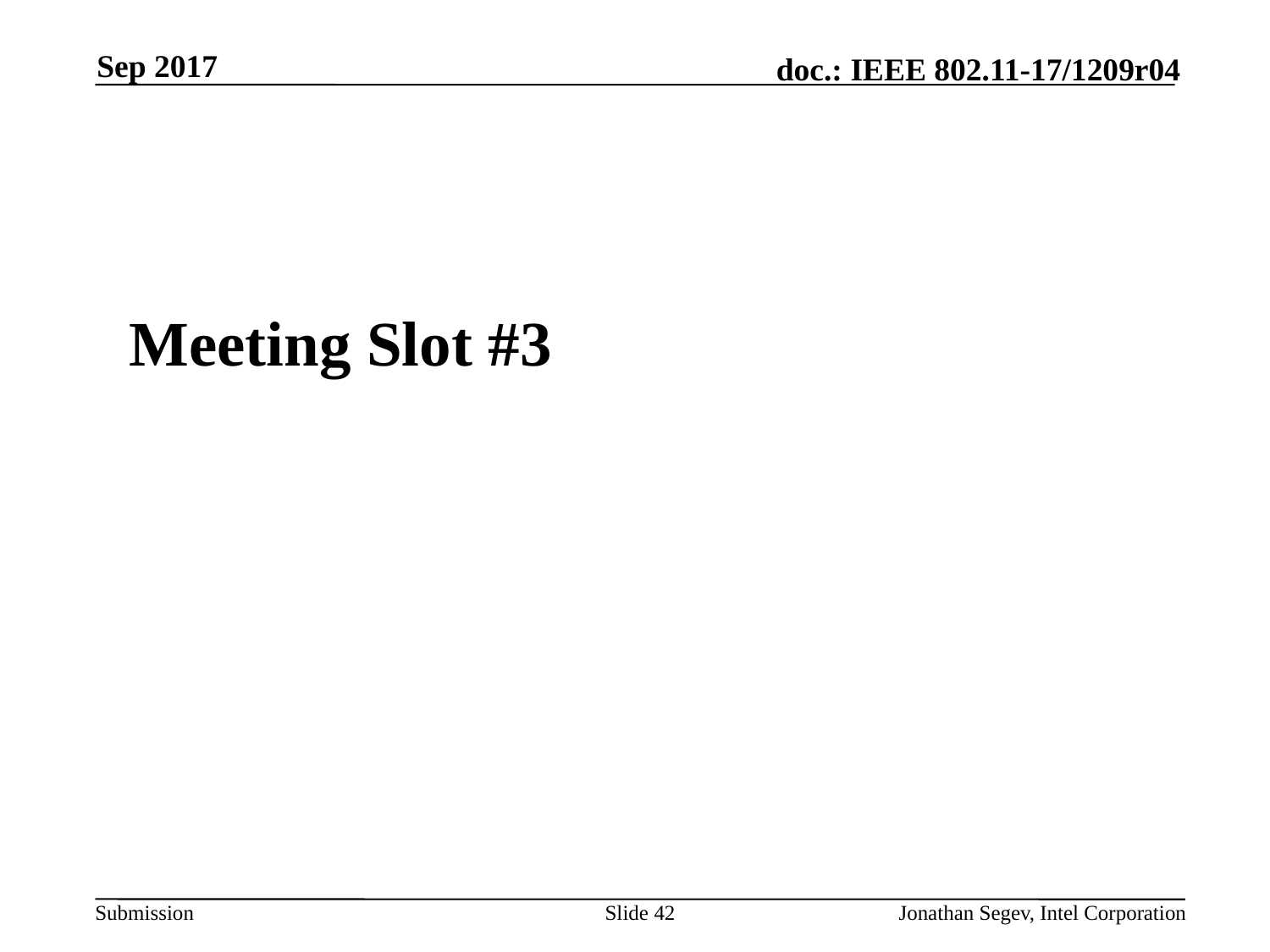

Sep 2017
#
Meeting Slot #3

Slide 42
Jonathan Segev, Intel Corporation